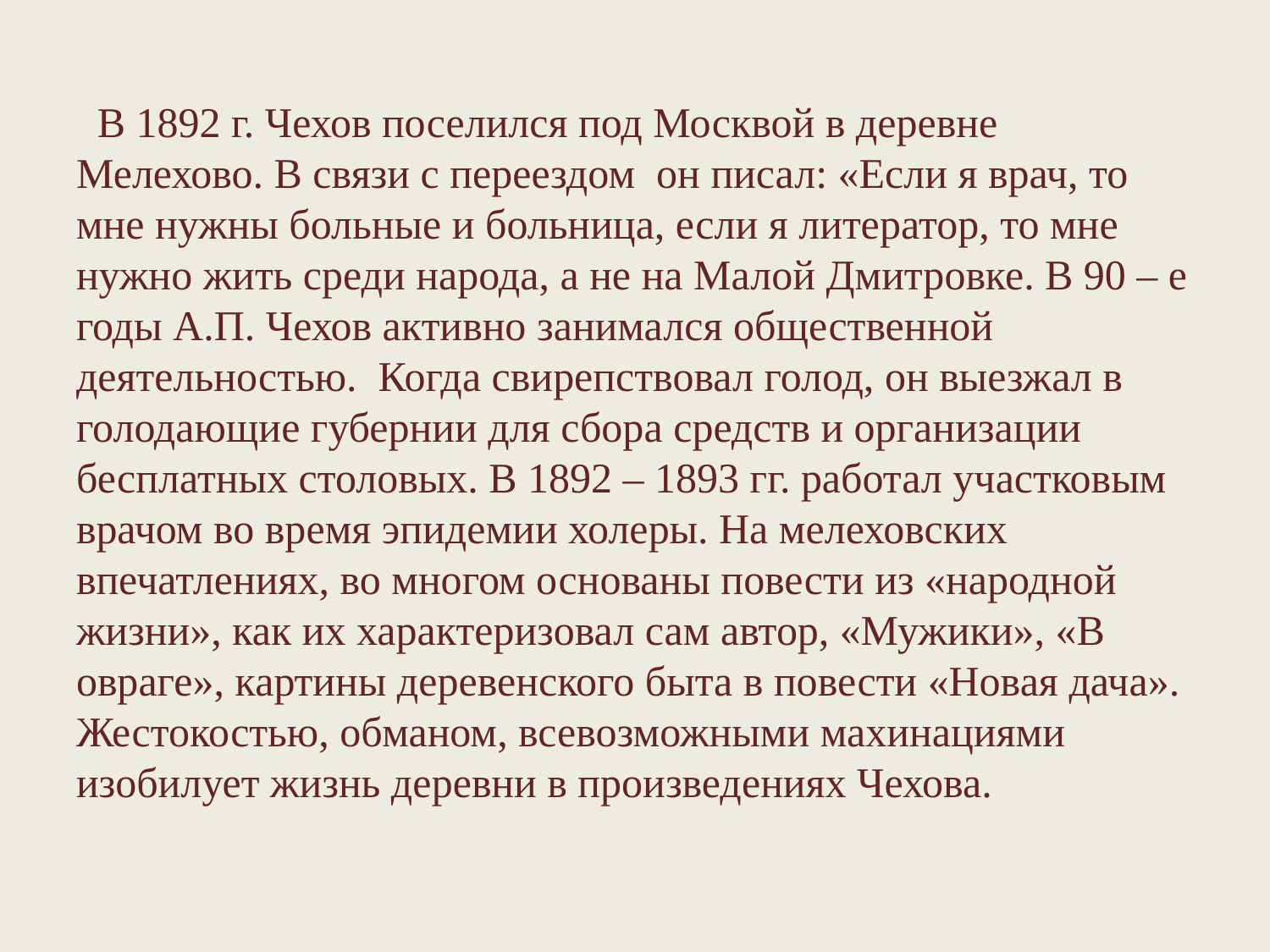

# В 1892 г. Чехов поселился под Москвой в деревне Мелехово. В связи с переездом  он писал: «Если я врач, то мне нужны больные и больница, если я литератор, то мне нужно жить среди народа, а не на Малой Дмитровке. В 90 – е годы А.П. Чехов активно занимался общественной деятельностью.  Когда свирепствовал голод, он выезжал в голодающие губернии для сбора средств и организации бесплатных столовых. В 1892 – 1893 гг. работал участковым врачом во время эпидемии холеры. На мелеховских впечатлениях, во многом основаны повести из «народной жизни», как их характеризовал сам автор, «Мужики», «В овраге», картины деревенского быта в повести «Новая дача». Жестокостью, обманом, всевозможными махинациями изобилует жизнь деревни в произведениях Чехова.